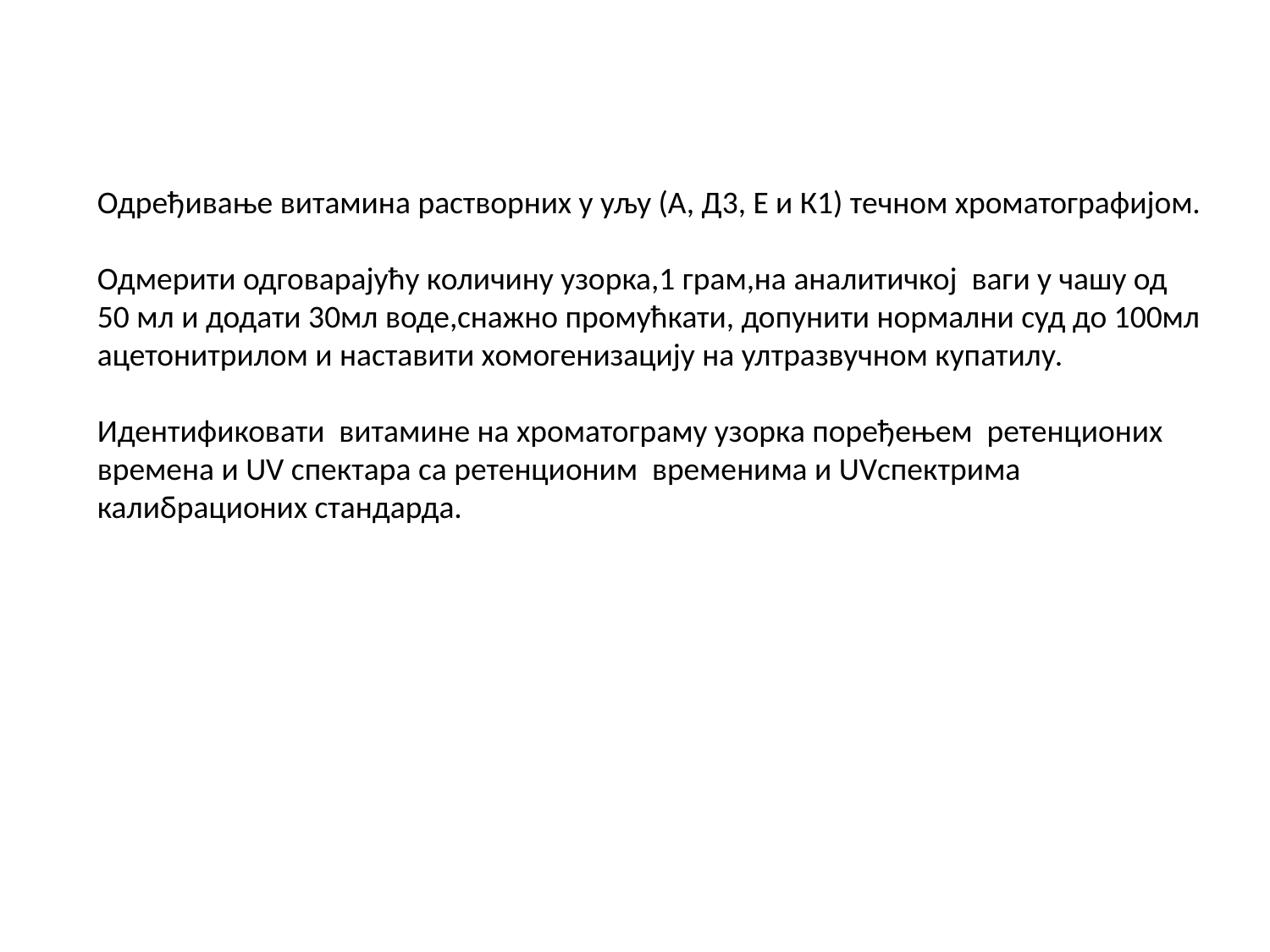

Одређивање витамина растворних у уљу (А, Д3, Е и К1) течном хроматографијом.

Одмерити одговарајућу количину узорка,1 грам,на аналитичкој  ваги у чашу од 50 мл и додати 30мл воде,снажно промућкати, допунити нормални суд до 100мл ацетонитрилом и наставити хомогенизацију на ултразвучном купатилу.

Идентификовати  витамине на хроматограму узорка поређењем  ретенционих времена и UV спектара са ретенционим  временима и UVспектрима калибрационих стандарда.